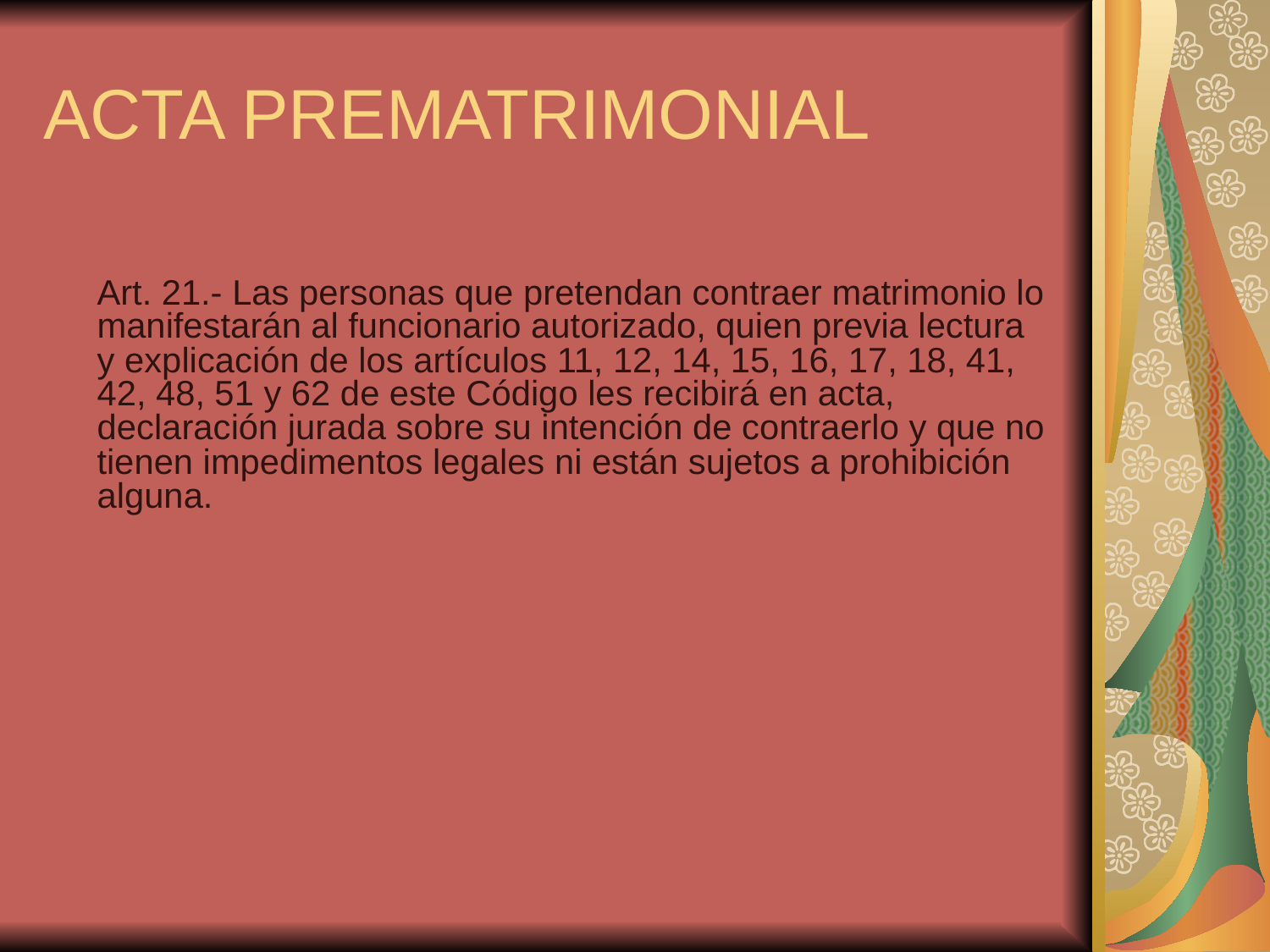

ACTA PREMATRIMONIAL

	Art. 21.- Las personas que pretendan contraer matrimonio lo manifestarán al funcionario autorizado, quien previa lectura y explicación de los artículos 11, 12, 14, 15, 16, 17, 18, 41, 42, 48, 51 y 62 de este Código les recibirá en acta, declaración jurada sobre su intención de contraerlo y que no tienen impedimentos legales ni están sujetos a prohibición alguna.